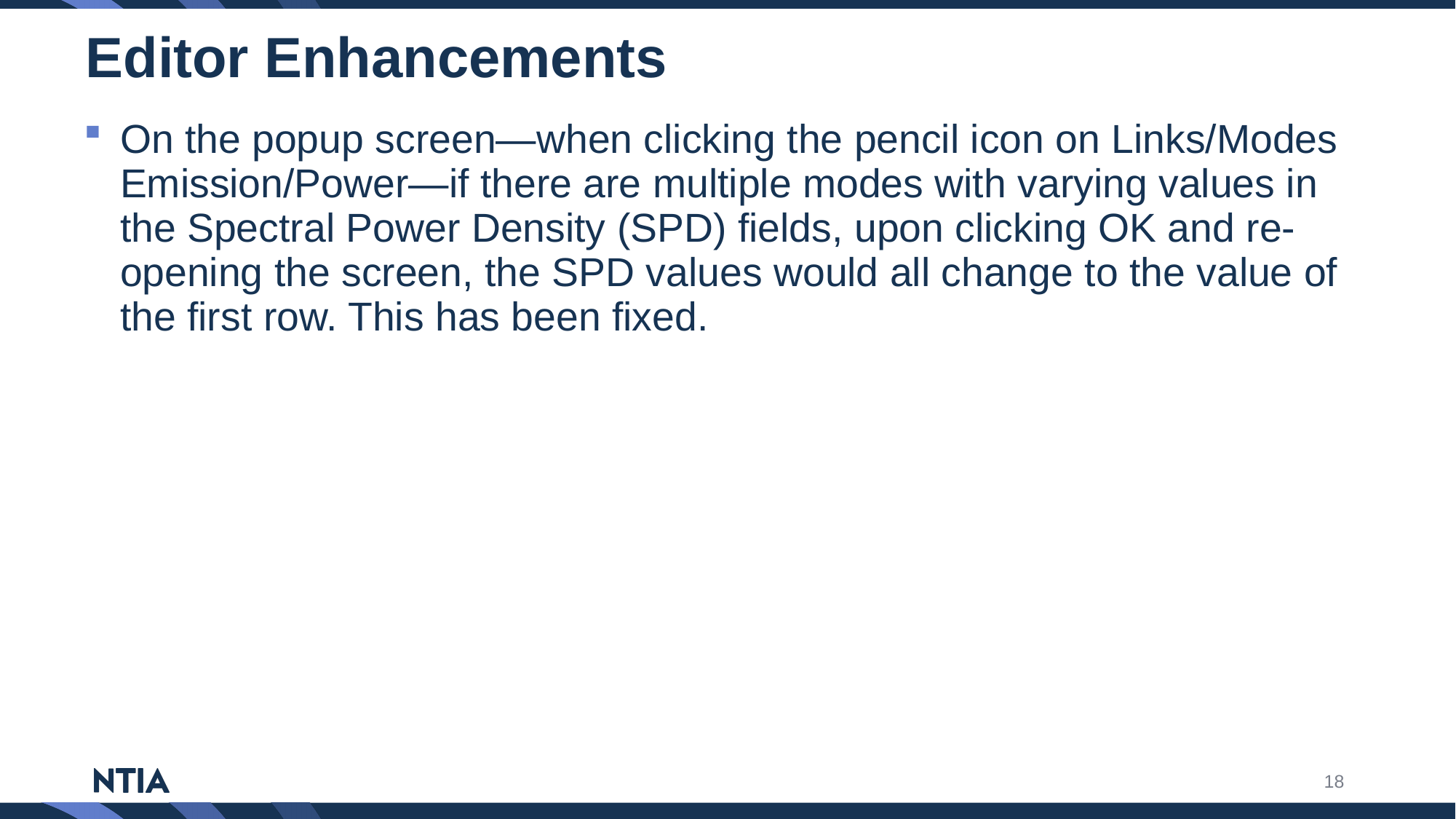

# Editor Enhancements
On the popup screen—when clicking the pencil icon on Links/Modes Emission/Power—if there are multiple modes with varying values in the Spectral Power Density (SPD) fields, upon clicking OK and re-opening the screen, the SPD values would all change to the value of the first row. This has been fixed.
18